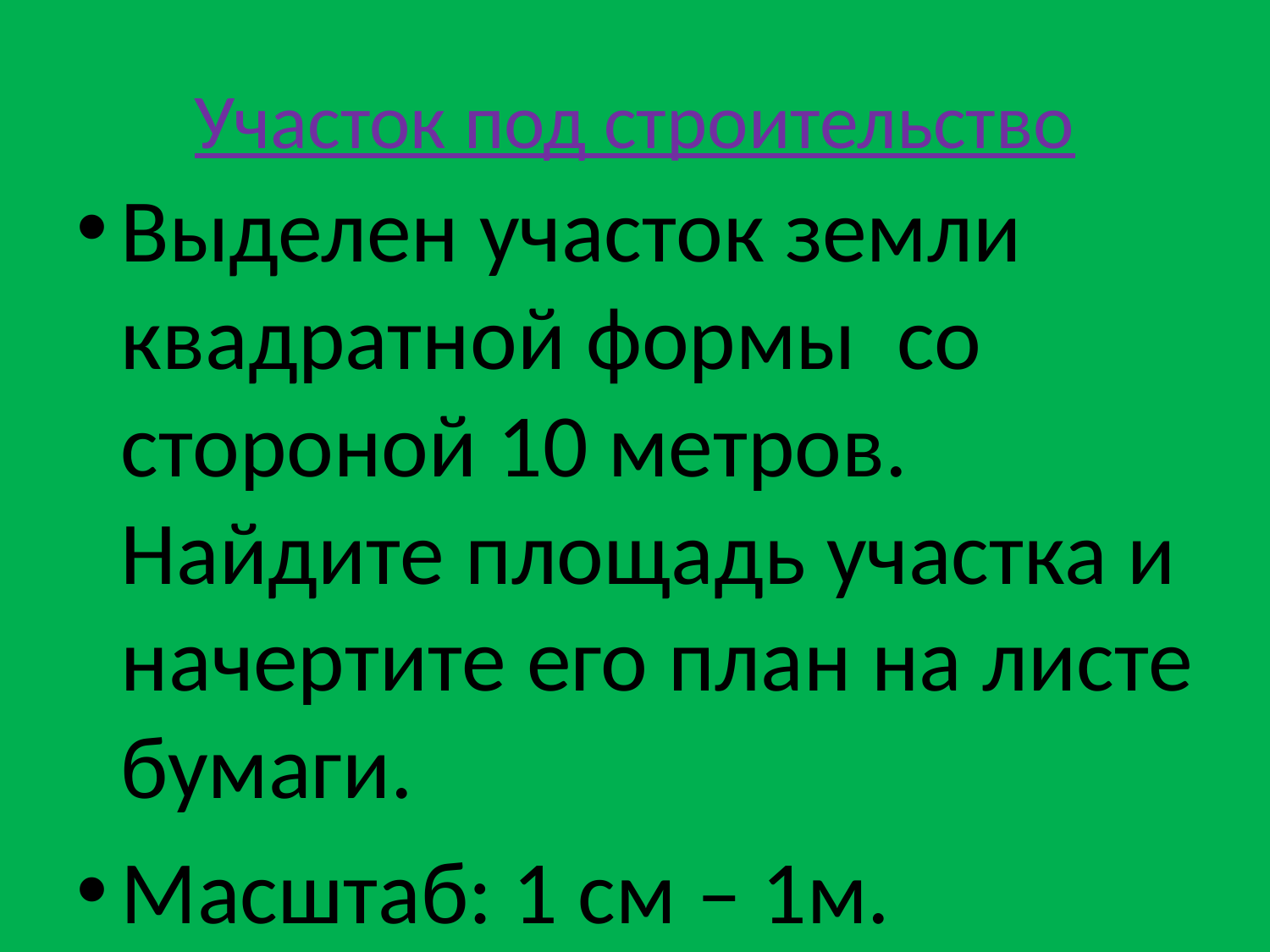

# Участок под строительство
Выделен участок земли квадратной формы  со стороной 10 метров. Найдите площадь участка и начертите его план на листе бумаги.
Масштаб: 1 см – 1м.